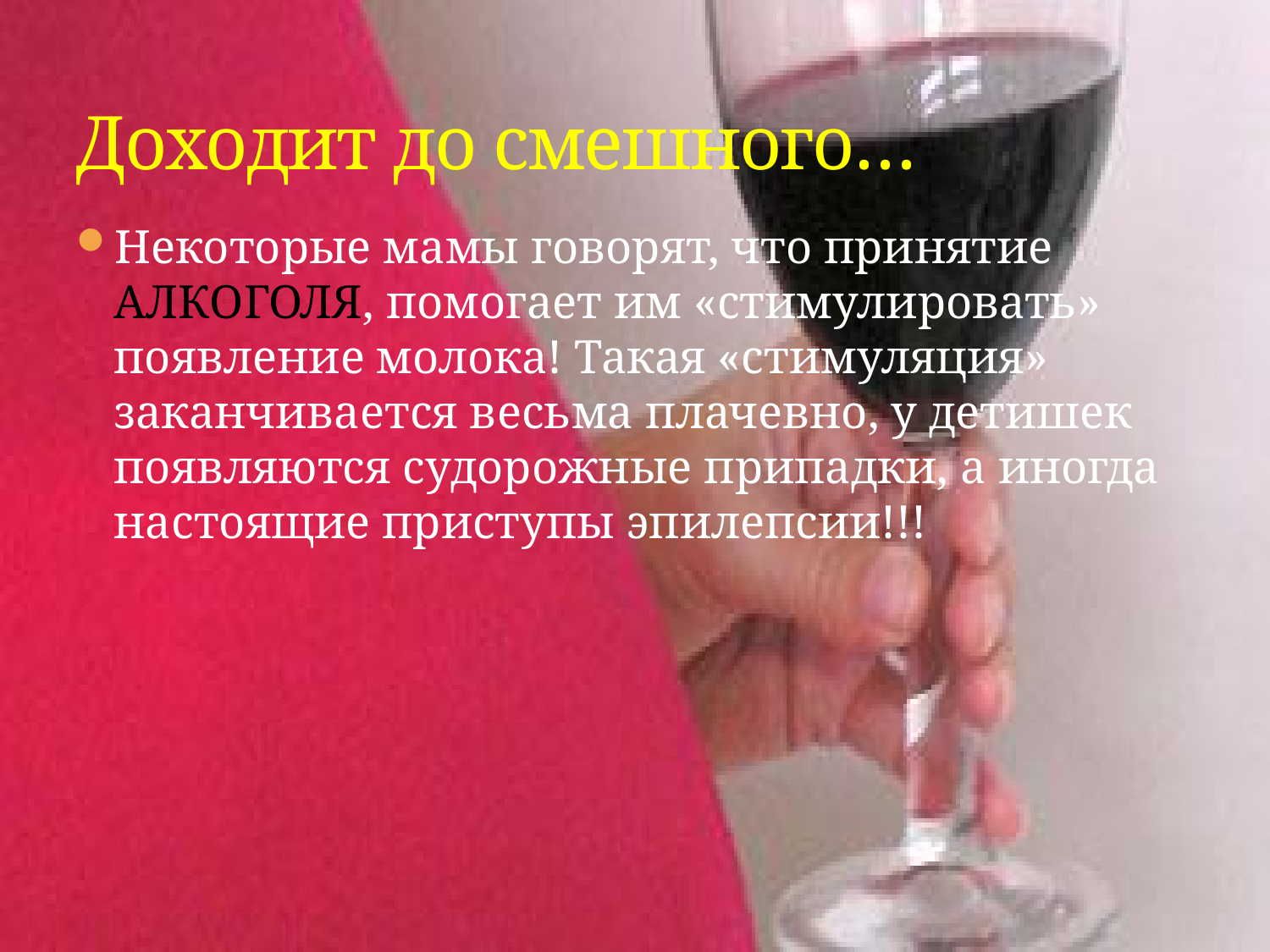

# Доходит до смешного…
Некоторые мамы говорят, что принятие АЛКОГОЛЯ, помогает им «стимулировать»  появление молока! Такая «стимуляция» заканчивается весьма плачевно, у детишек появляются судорожные припадки, а иногда настоящие приступы эпилепсии!!!